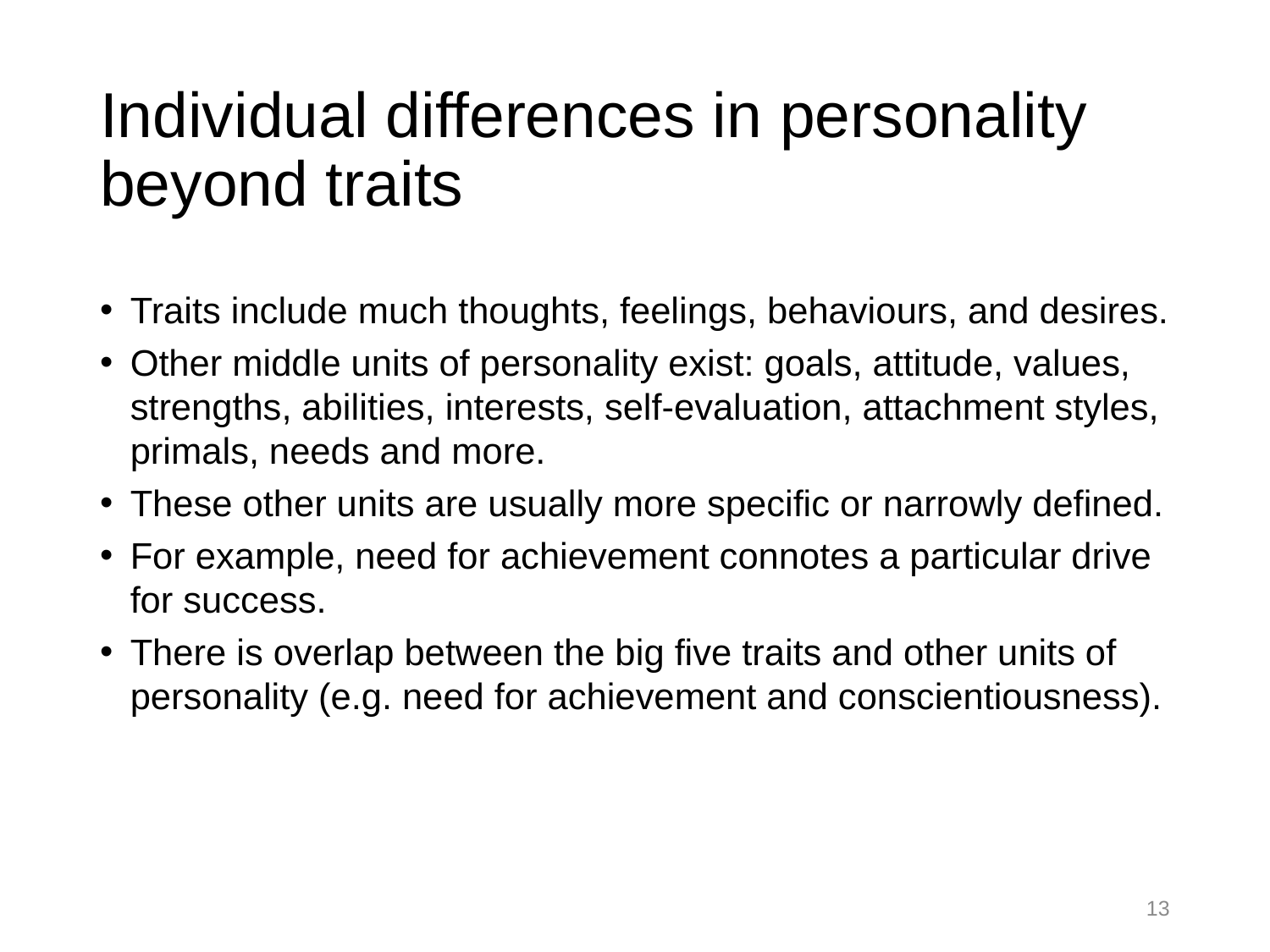

# Individual differences in personality beyond traits
Traits include much thoughts, feelings, behaviours, and desires.
Other middle units of personality exist: goals, attitude, values, strengths, abilities, interests, self-evaluation, attachment styles, primals, needs and more.
These other units are usually more specific or narrowly defined.
For example, need for achievement connotes a particular drive for success.
There is overlap between the big five traits and other units of personality (e.g. need for achievement and conscientiousness).
13